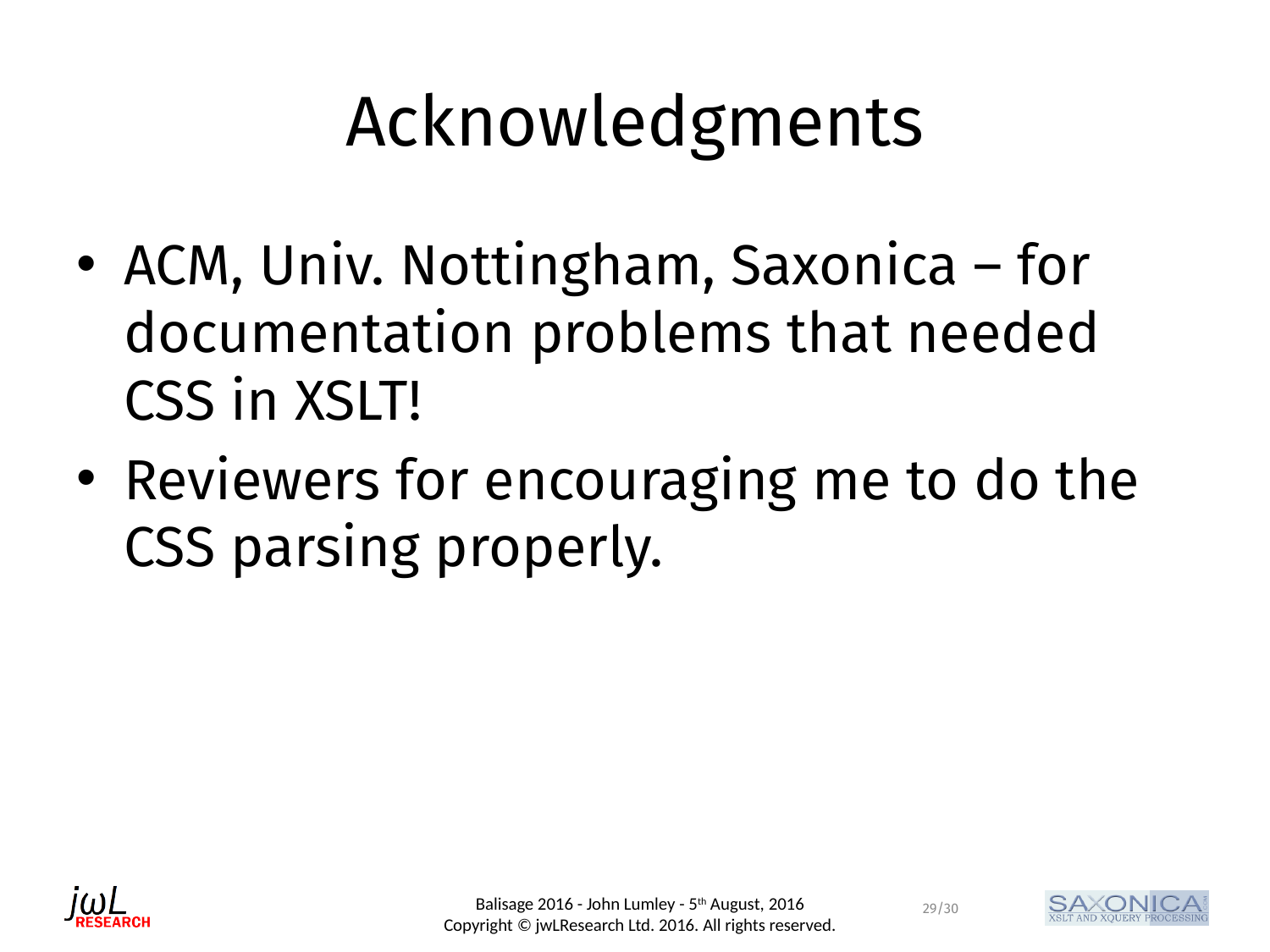

# Acknowledgments
ACM, Univ. Nottingham, Saxonica – for documentation problems that needed CSS in XSLT!
Reviewers for encouraging me to do the CSS parsing properly.
29